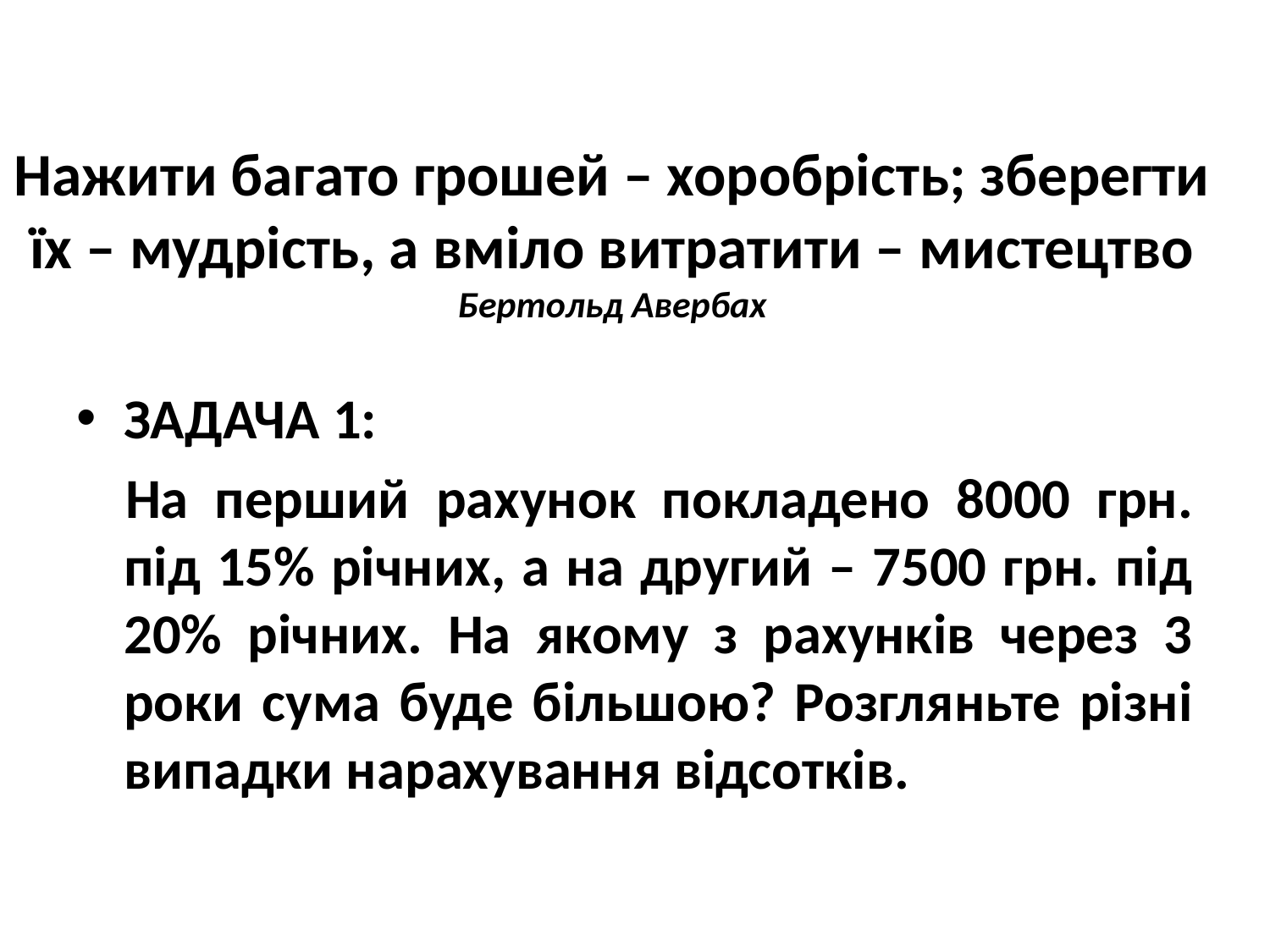

# Нажити багато грошей – хоробрість; зберегти їх – мудрість, а вміло витратити – мистецтво Бертольд Авербах
ЗАДАЧА 1:
На перший рахунок покладено 8000 грн. під 15% річних, а на другий – 7500 грн. під 20% річних. На якому з рахунків через 3 роки сума буде більшою? Розгляньте різні випадки нарахування відсотків.